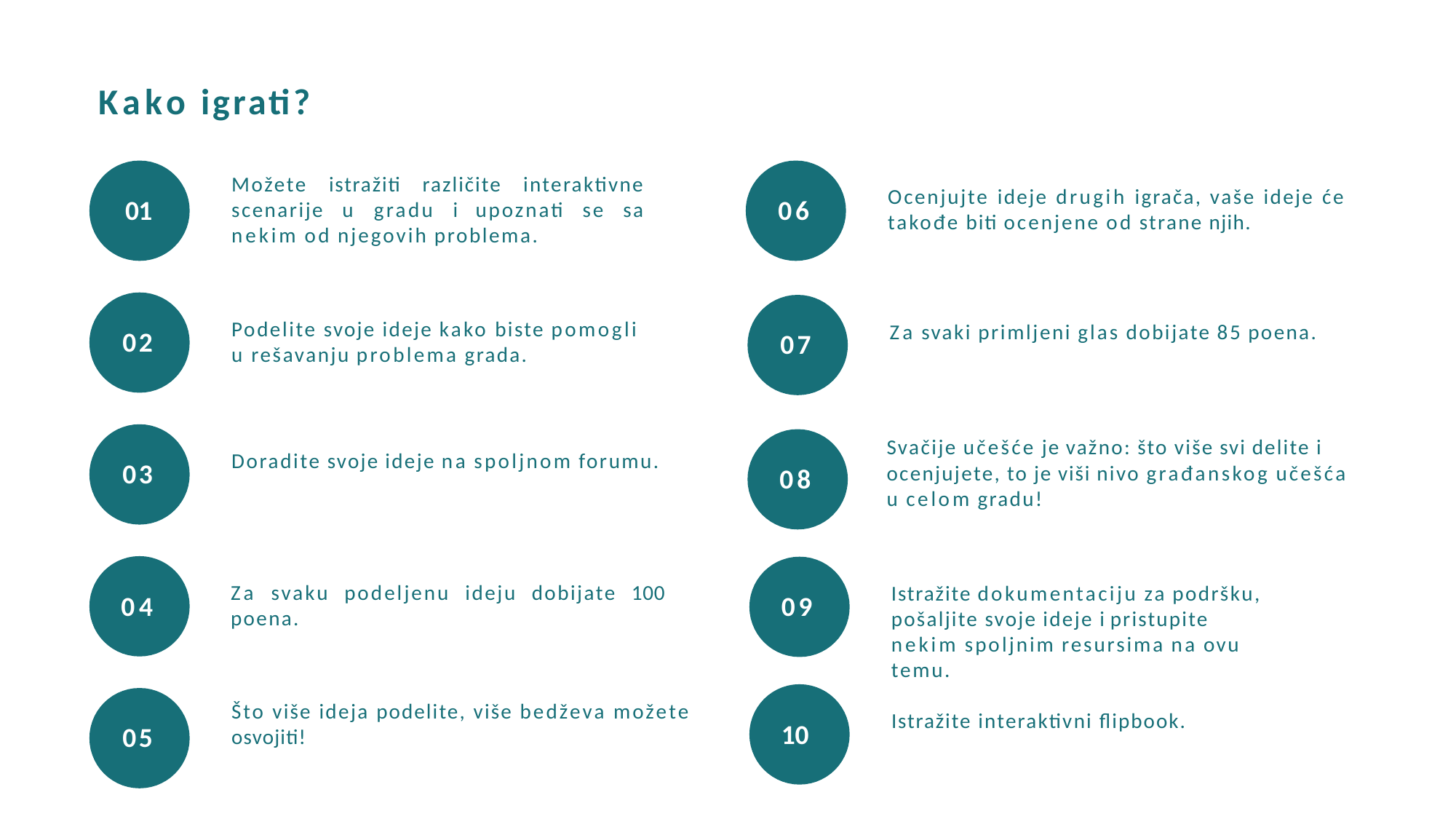

# Kako igrati?

Možete  istražiti  različite  interaktivne scenarije  u  gradu  i  upoznati  se  sa nekim od njegovih problema.
Ocenjujte ideje drugih igrača, vaše ideje će takođe biti ocenjene od strane njih.
01
06

Podelite svoje ideje kako biste pomogli u rešavanju problema grada.
Za svaki primljeni glas dobijate 85 poena.
02
07

Svačije učešće je važno: što više svi delite i ocenjujete, to je viši nivo građanskog učešća u celom gradu!
Doradite svoje ideje na spoljnom forumu.
03
08

Za  svaku  podeljenu  ideju  dobijate  100 poena.
Istražite dokumentaciju za podršku, pošaljite svoje ideje i pristupite nekim spoljnim resursima na ovu temu.
04
09

Što više ideja podelite, više bedževa možete osvojiti!
Istražite interaktivni flipbook.
10
05